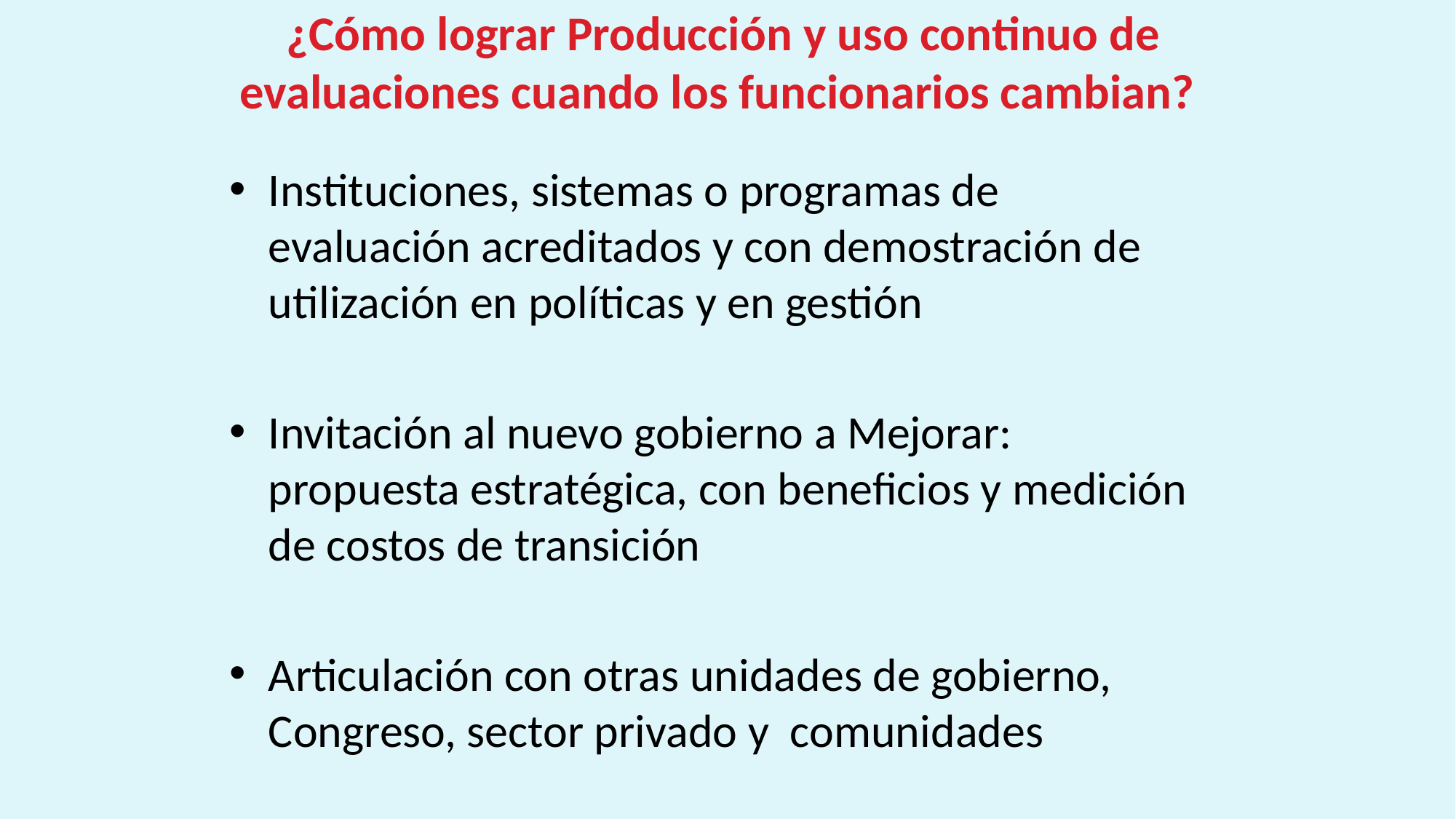

# ¿Cómo lograr Producción y uso continuo de evaluaciones cuando los funcionarios cambian?
Instituciones, sistemas o programas de evaluación acreditados y con demostración de utilización en políticas y en gestión

Invitación al nuevo gobierno a Mejorar: propuesta estratégica, con beneficios y medición de costos de transición

Articulación con otras unidades de gobierno, Congreso, sector privado y  comunidades